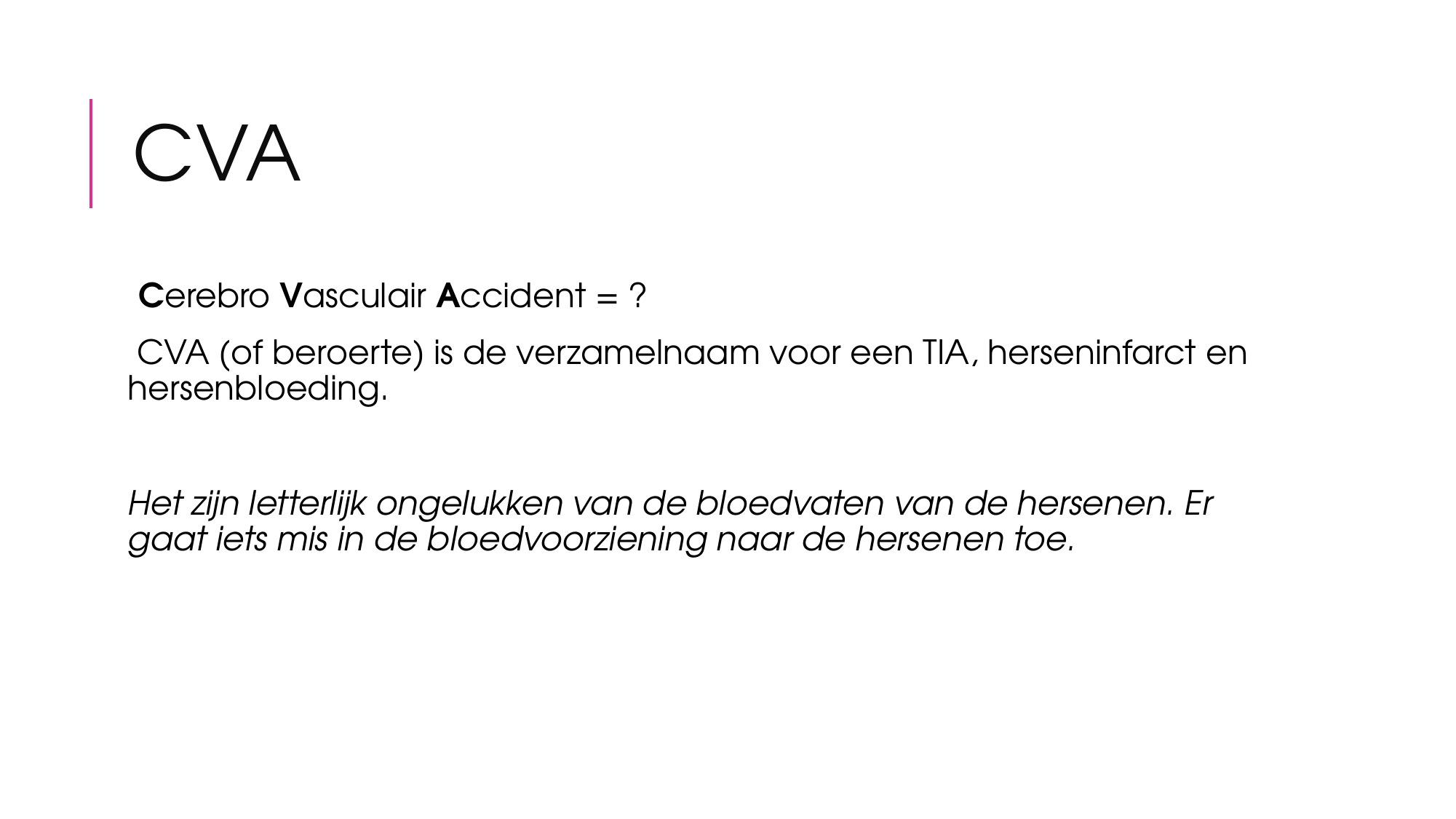

# CVA
Cerebro Vasculair Accident = ?
 CVA (of beroerte) is de verzamelnaam voor een TIA, herseninfarct en hersenbloeding.

Het zijn letterlijk ongelukken van de bloedvaten van de hersenen. Er gaat iets mis in de bloedvoorziening naar de hersenen toe.